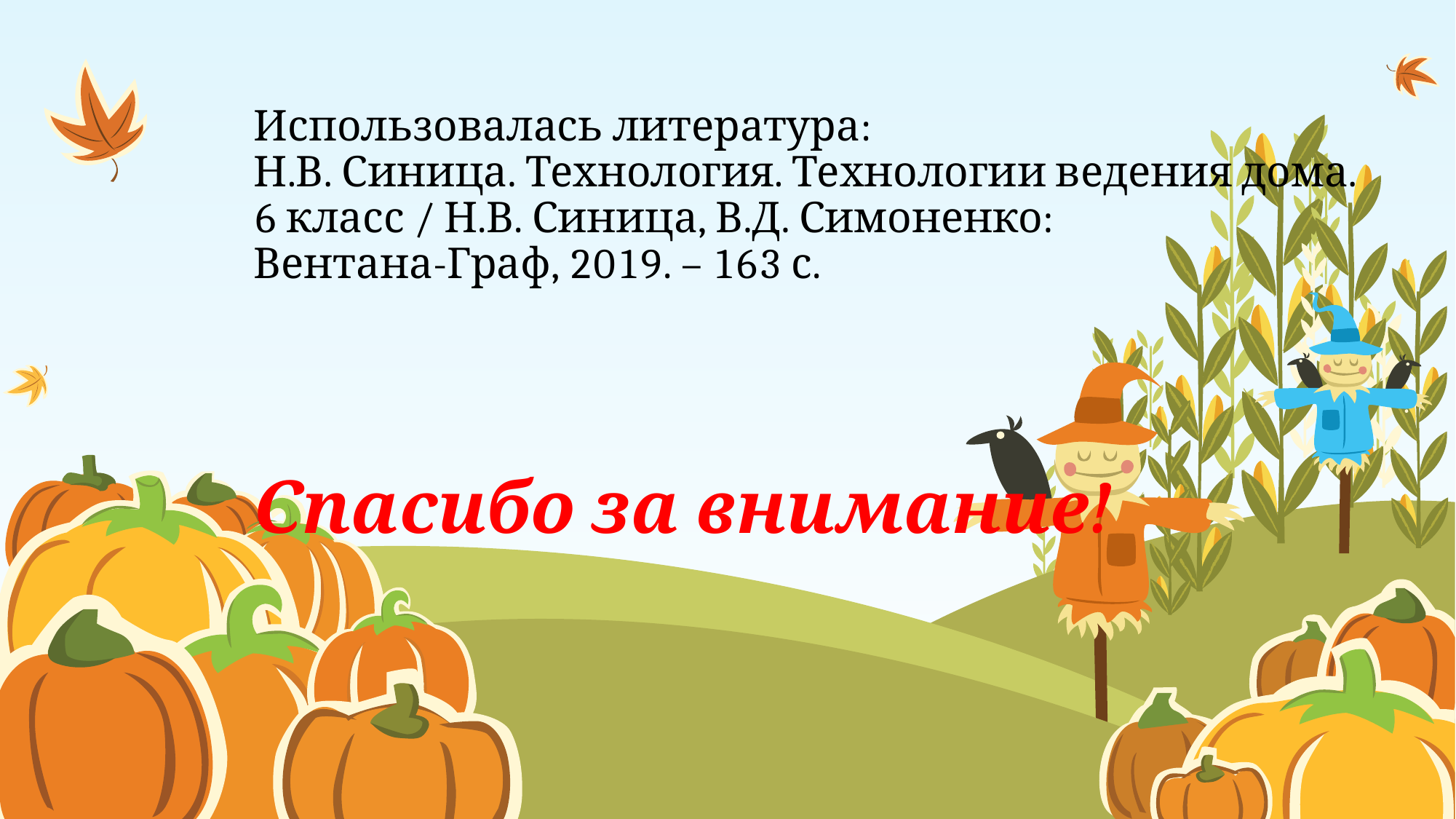

# Использовалась литература: Н.В. Синица. Технология. Технологии ведения дома. 6 класс / Н.В. Синица, В.Д. Симоненко: Вентана-Граф, 2019. – 163 с. Спасибо за внимание!